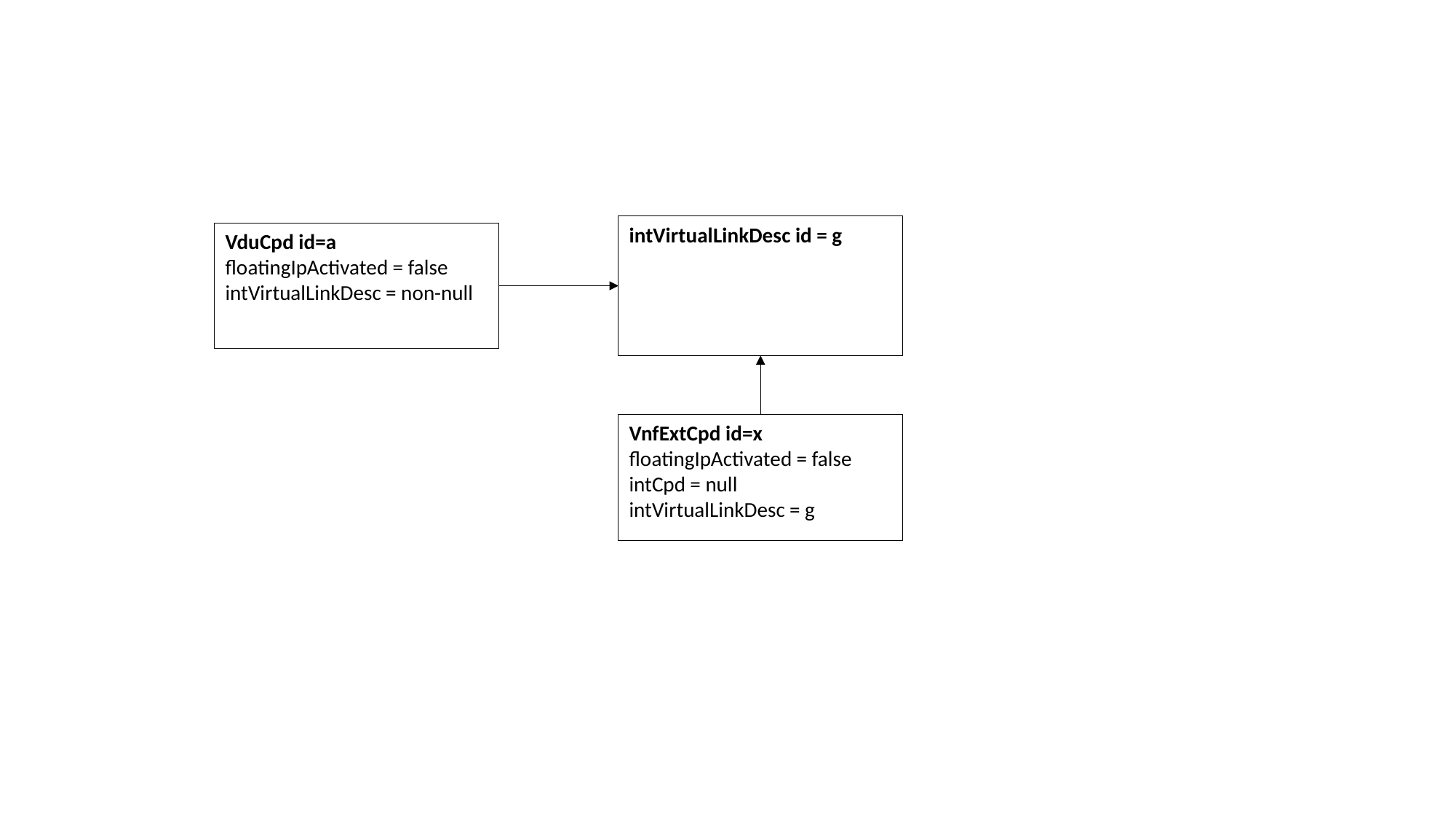

intVirtualLinkDesc id = g

VduCpd id=a
floatingIpActivated = false
intVirtualLinkDesc = non-null
VnfExtCpd id=x
floatingIpActivated = false
intCpd = null
intVirtualLinkDesc = g